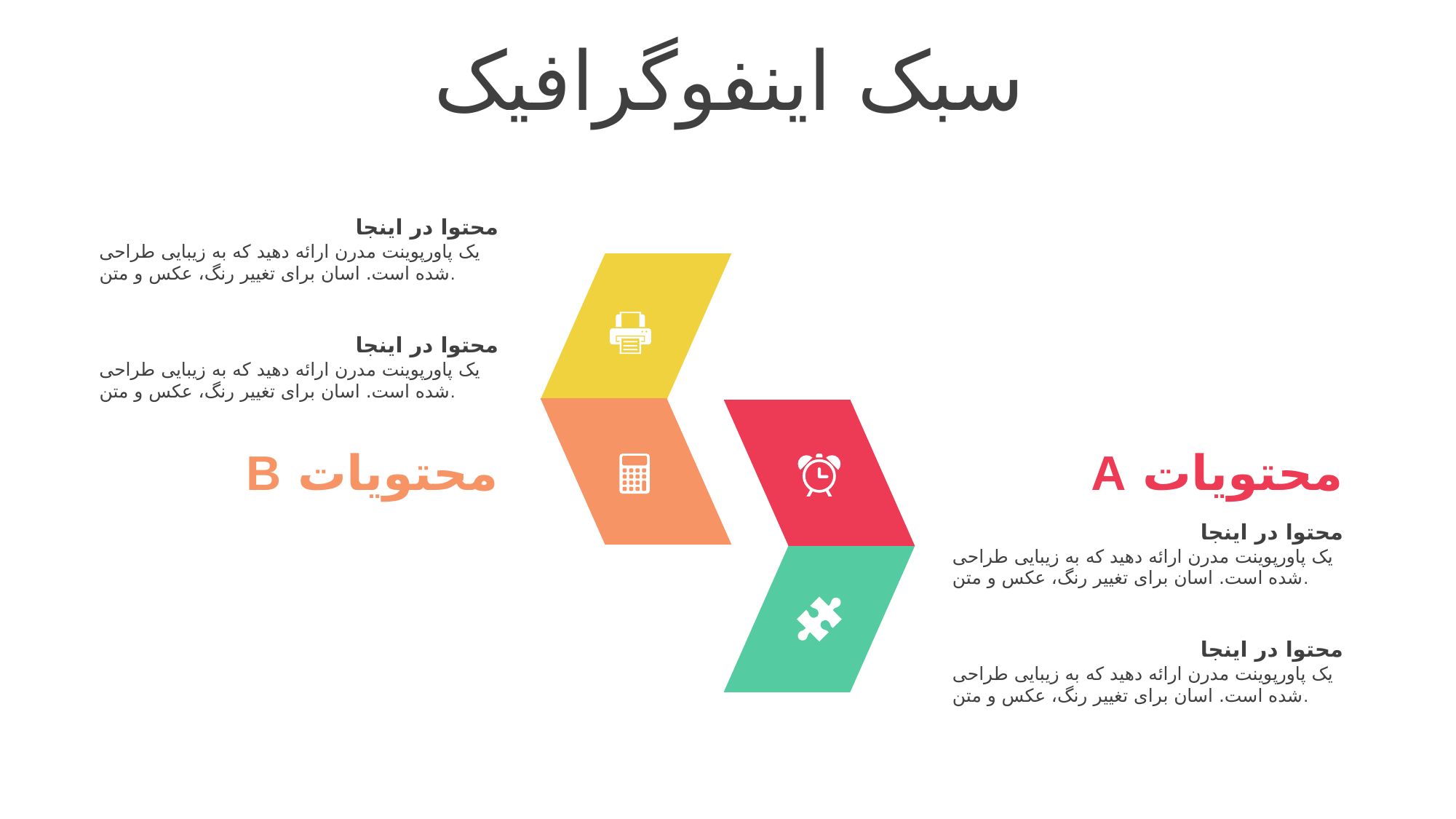

سبک اینفوگرافیک
محتوا در اینجا
یک پاورپوینت مدرن ارائه دهید که به زیبایی طراحی شده است. اسان برای تغییر رنگ، عکس و متن.

محتوا در اینجا
یک پاورپوینت مدرن ارائه دهید که به زیبایی طراحی شده است. اسان برای تغییر رنگ، عکس و متن.

محتویات B
محتویات A

محتوا در اینجا
یک پاورپوینت مدرن ارائه دهید که به زیبایی طراحی شده است. اسان برای تغییر رنگ، عکس و متن.

محتوا در اینجا
یک پاورپوینت مدرن ارائه دهید که به زیبایی طراحی شده است. اسان برای تغییر رنگ، عکس و متن.